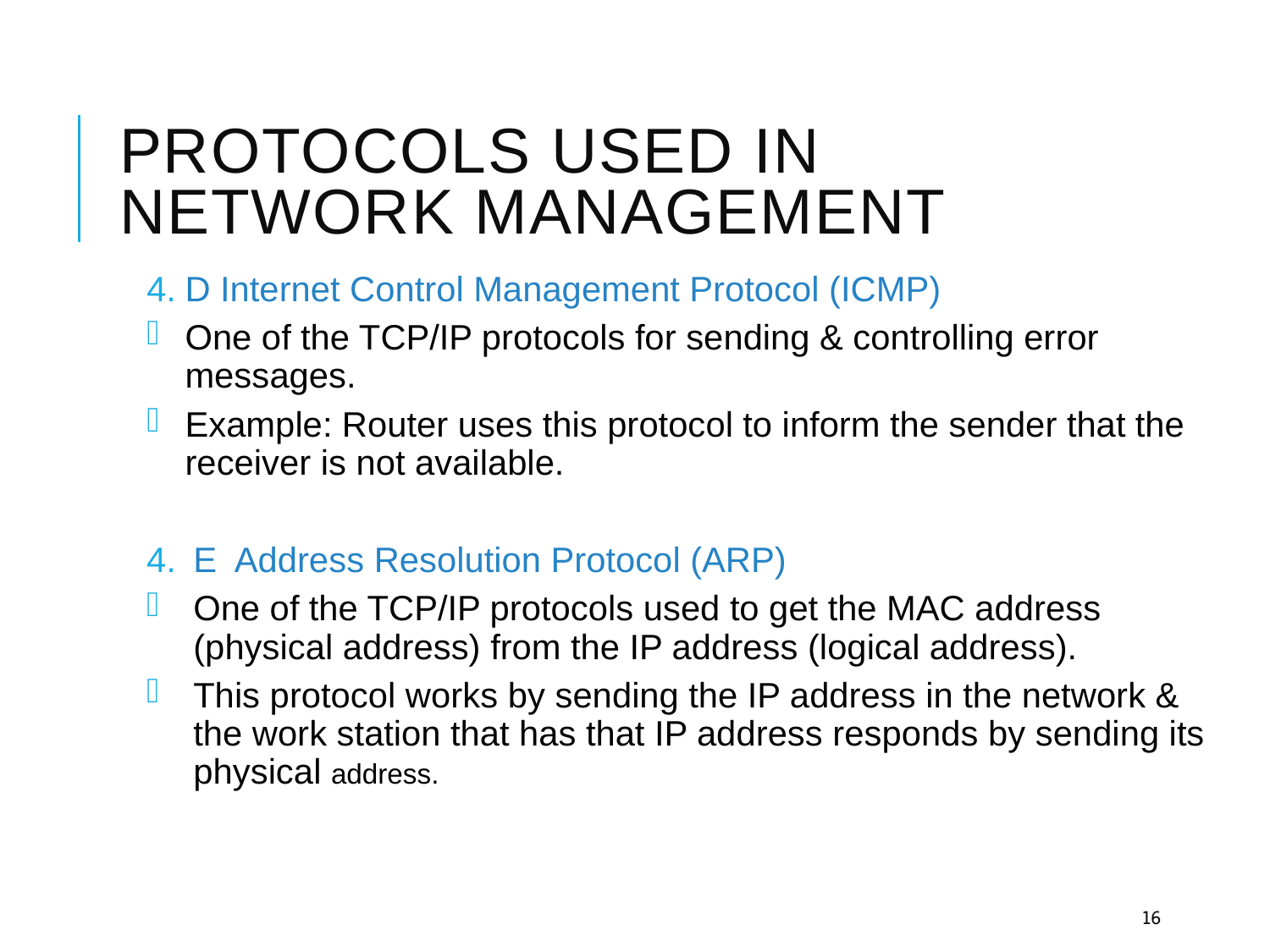

# Protocols used in Network Management
D Internet Control Management Protocol (ICMP)
One of the TCP/IP protocols for sending & controlling error messages.
Example: Router uses this protocol to inform the sender that the receiver is not available.

E  Address Resolution Protocol (ARP)
One of the TCP/IP protocols used to get the MAC address (physical address) from the IP address (logical address).
This protocol works by sending the IP address in the network & the work station that has that IP address responds by sending its physical address.
16